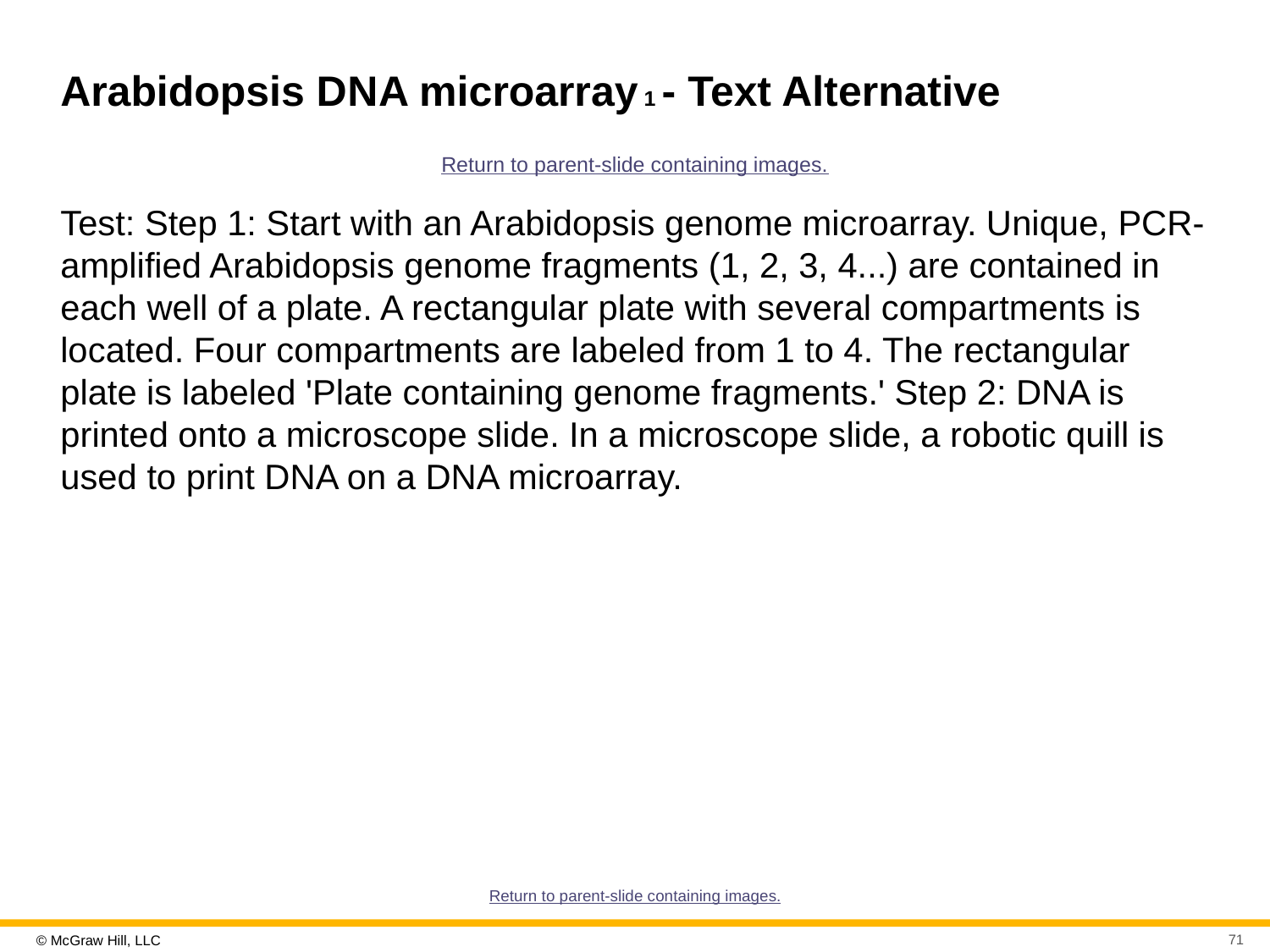

# Arabidopsis D N A microarray 1 - Text Alternative
Return to parent-slide containing images.
Test: Step 1: Start with an Arabidopsis genome microarray. Unique, PCR-amplified Arabidopsis genome fragments (1, 2, 3, 4...) are contained in each well of a plate. A rectangular plate with several compartments is located. Four compartments are labeled from 1 to 4. The rectangular plate is labeled 'Plate containing genome fragments.' Step 2: DNA is printed onto a microscope slide. In a microscope slide, a robotic quill is used to print DNA on a DNA microarray.
Return to parent-slide containing images.
71